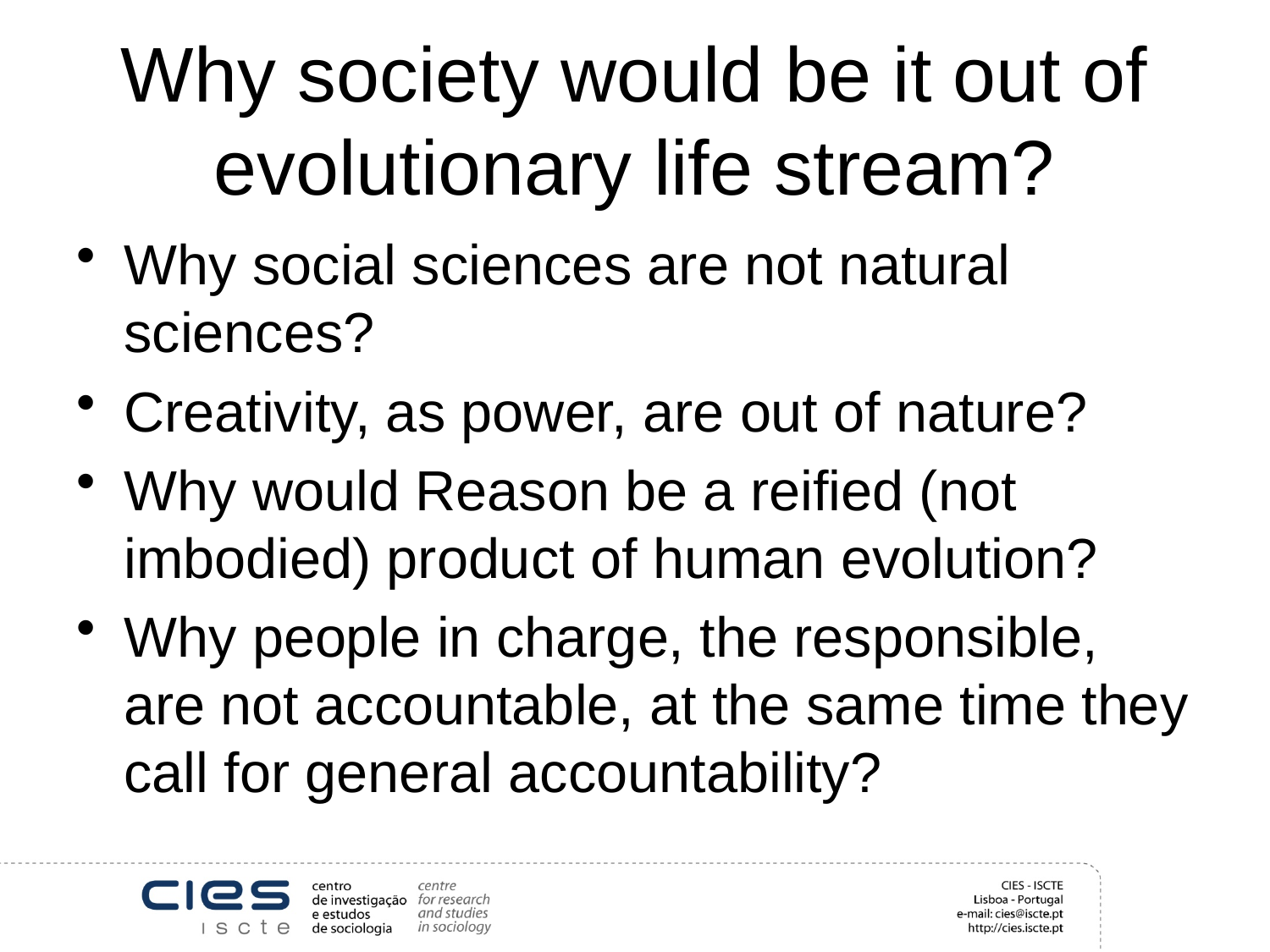

# Why society would be it out of evolutionary life stream?
Why social sciences are not natural sciences?
Creativity, as power, are out of nature?
Why would Reason be a reified (not imbodied) product of human evolution?
Why people in charge, the responsible, are not accountable, at the same time they call for general accountability?